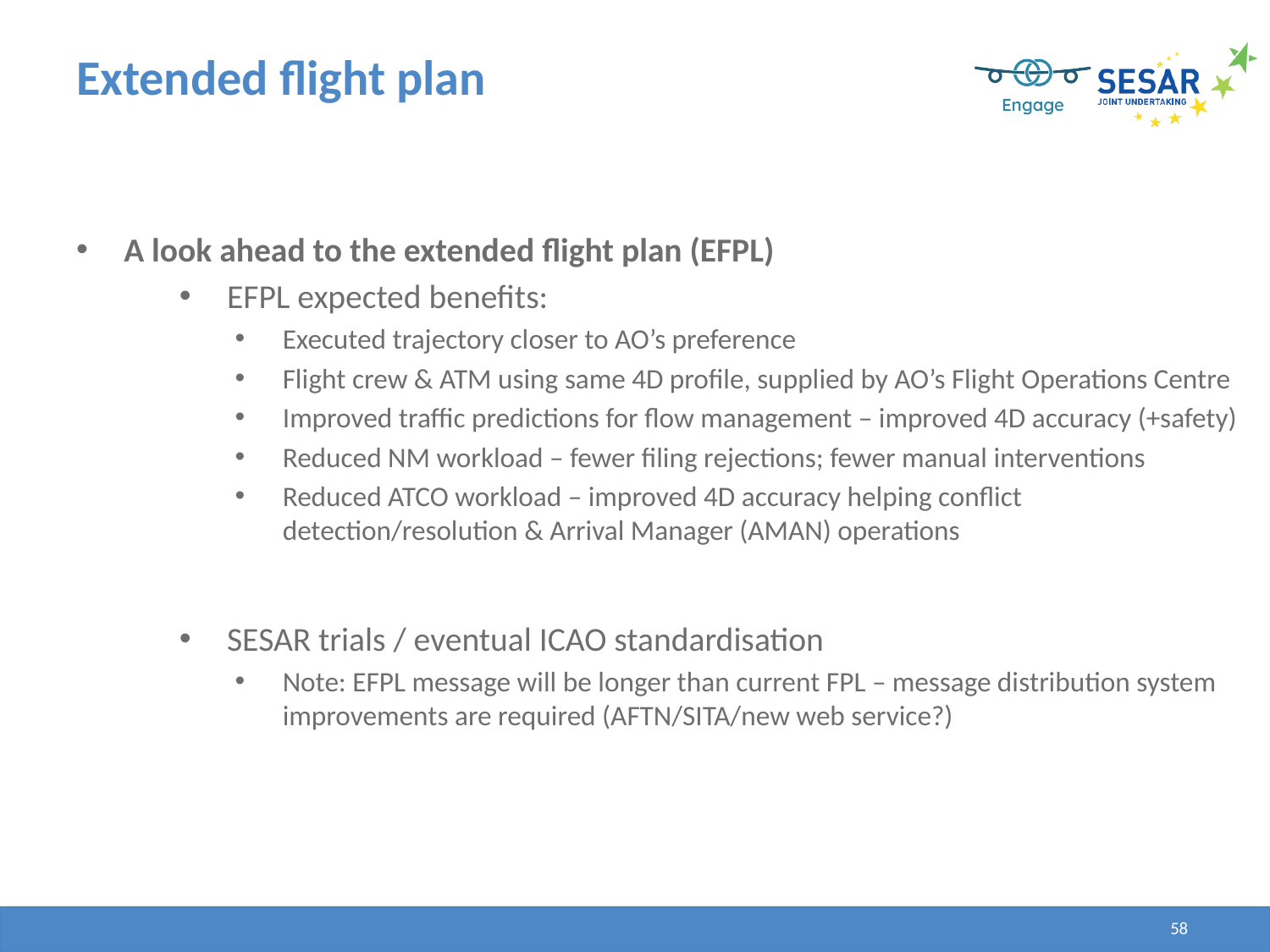

# Extended flight plan
A look ahead to the extended flight plan (EFPL)
EFPL expected benefits:
Executed trajectory closer to AO’s preference
Flight crew & ATM using same 4D profile, supplied by AO’s Flight Operations Centre
Improved traffic predictions for flow management – improved 4D accuracy (+safety)
Reduced NM workload – fewer filing rejections; fewer manual interventions
Reduced ATCO workload – improved 4D accuracy helping conflict detection/resolution & Arrival Manager (AMAN) operations

SESAR trials / eventual ICAO standardisation
Note: EFPL message will be longer than current FPL – message distribution system improvements are required (AFTN/SITA/new web service?)
58